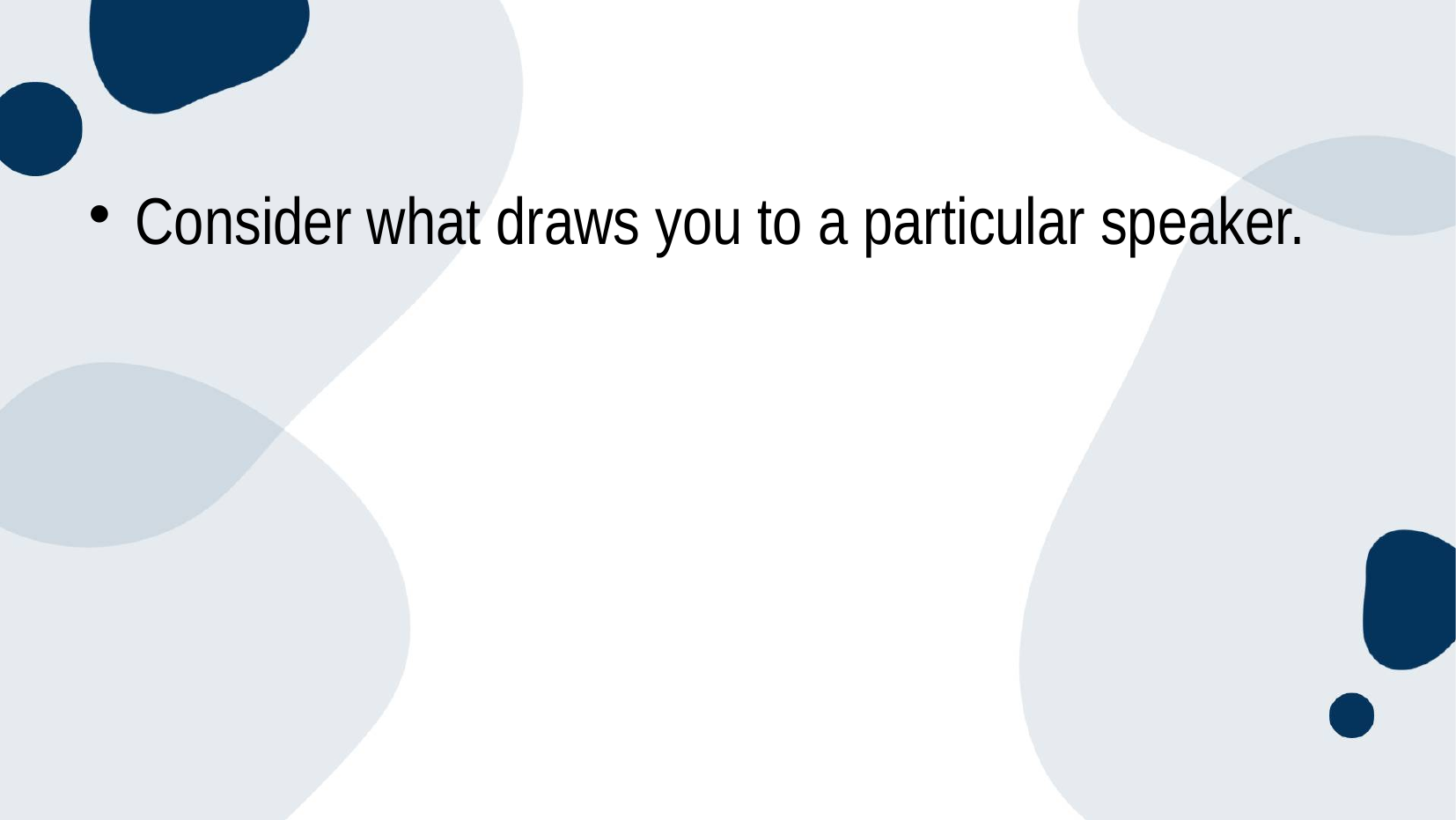

#
Consider what draws you to a particular speaker.